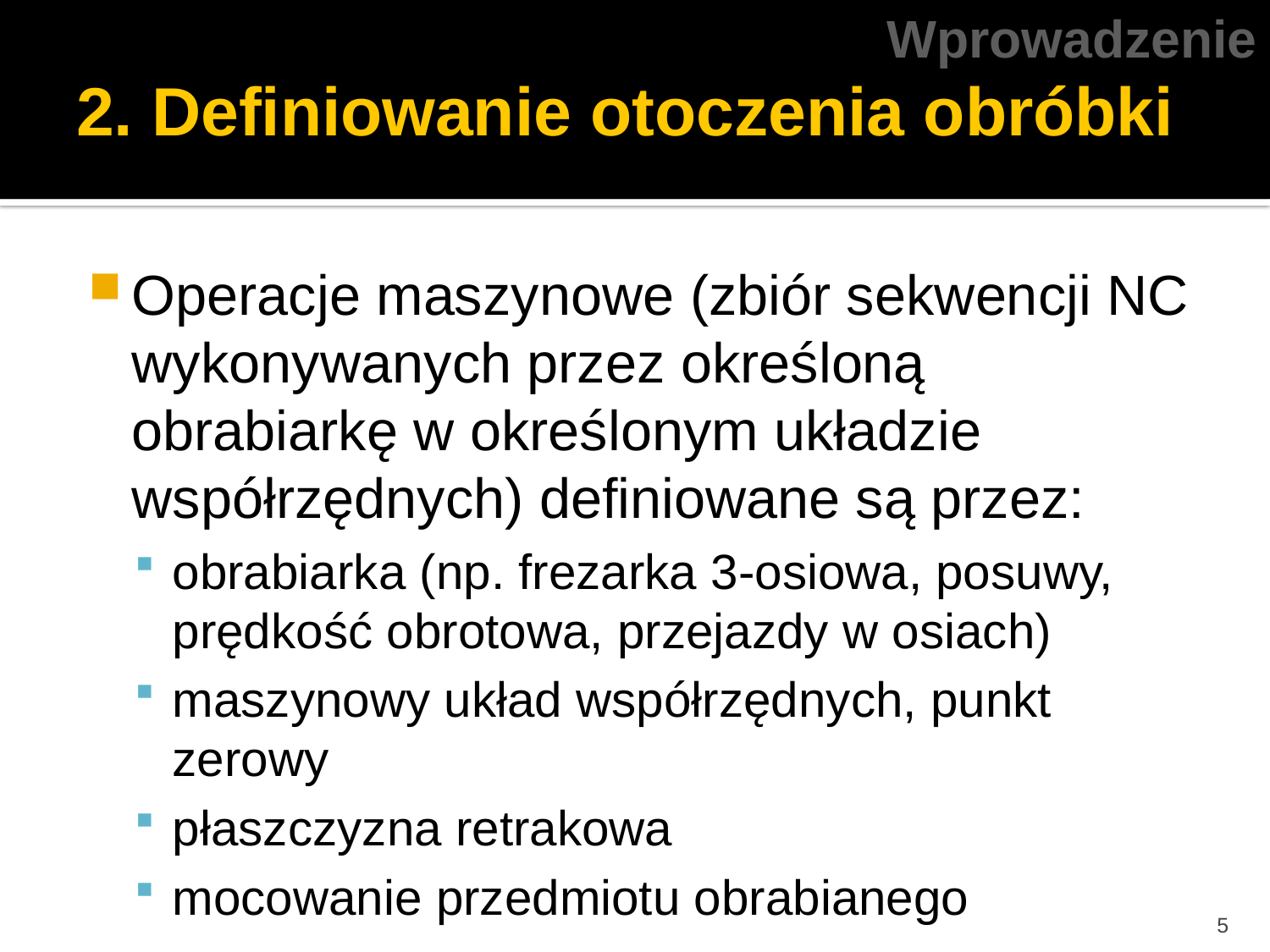

Wprowadzenie
# 2. Definiowanie otoczenia obróbki
Operacje maszynowe (zbiór sekwencji NC wykonywanych przez określoną obrabiarkę w określonym układzie współrzędnych) definiowane są przez:
obrabiarka (np. frezarka 3-osiowa, posuwy, prędkość obrotowa, przejazdy w osiach)
maszynowy układ współrzędnych, punkt zerowy
płaszczyzna retrakowa
mocowanie przedmiotu obrabianego
5